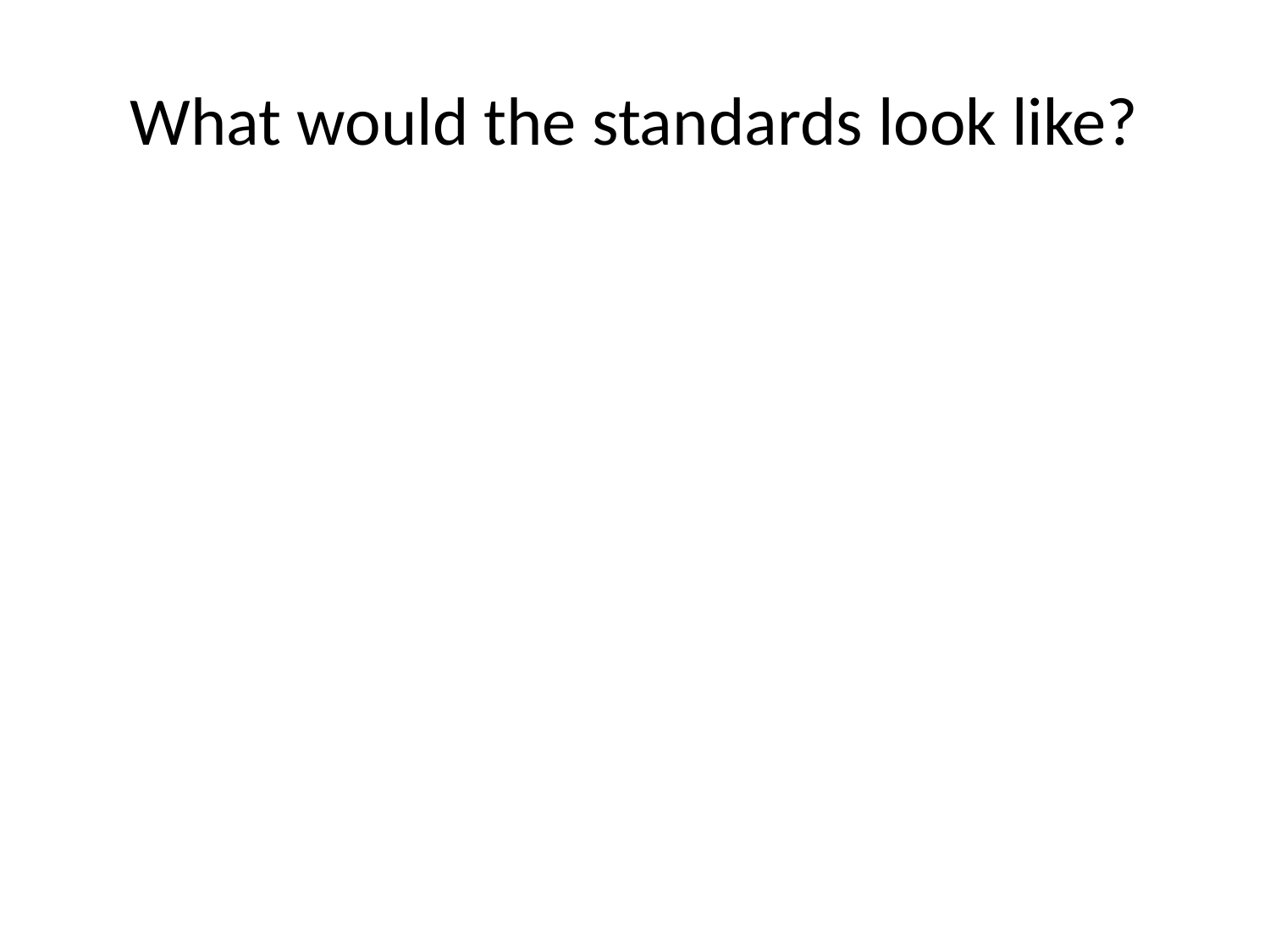

# What would the standards look like?